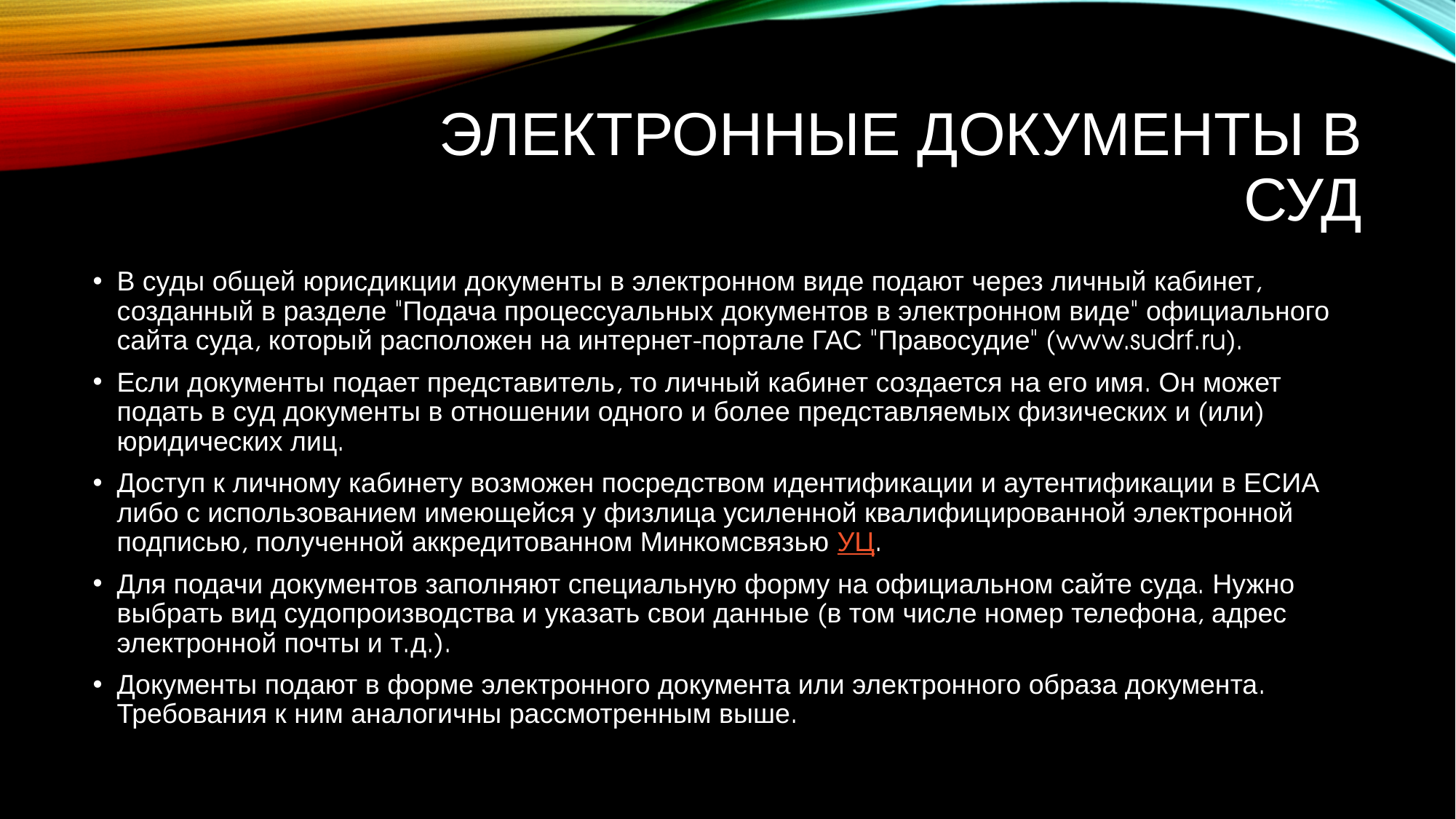

# Электронные документы в суд
В суды общей юрисдикции документы в электронном виде подают через личный кабинет, созданный в разделе "Подача процессуальных документов в электронном виде" официального сайта суда, который расположен на интернет-портале ГАС "Правосудие" (www.sudrf.ru).
Если документы подает представитель, то личный кабинет создается на его имя. Он может подать в суд документы в отношении одного и более представляемых физических и (или) юридических лиц.
Доступ к личному кабинету возможен посредством идентификации и аутентификации в ЕСИА либо с использованием имеющейся у физлица усиленной квалифицированной электронной подписью, полученной аккредитованном Минкомсвязью УЦ.
Для подачи документов заполняют специальную форму на официальном сайте суда. Нужно выбрать вид судопроизводства и указать свои данные (в том числе номер телефона, адрес электронной почты и т.д.).
Документы подают в форме электронного документа или электронного образа документа. Требования к ним аналогичны рассмотренным выше.